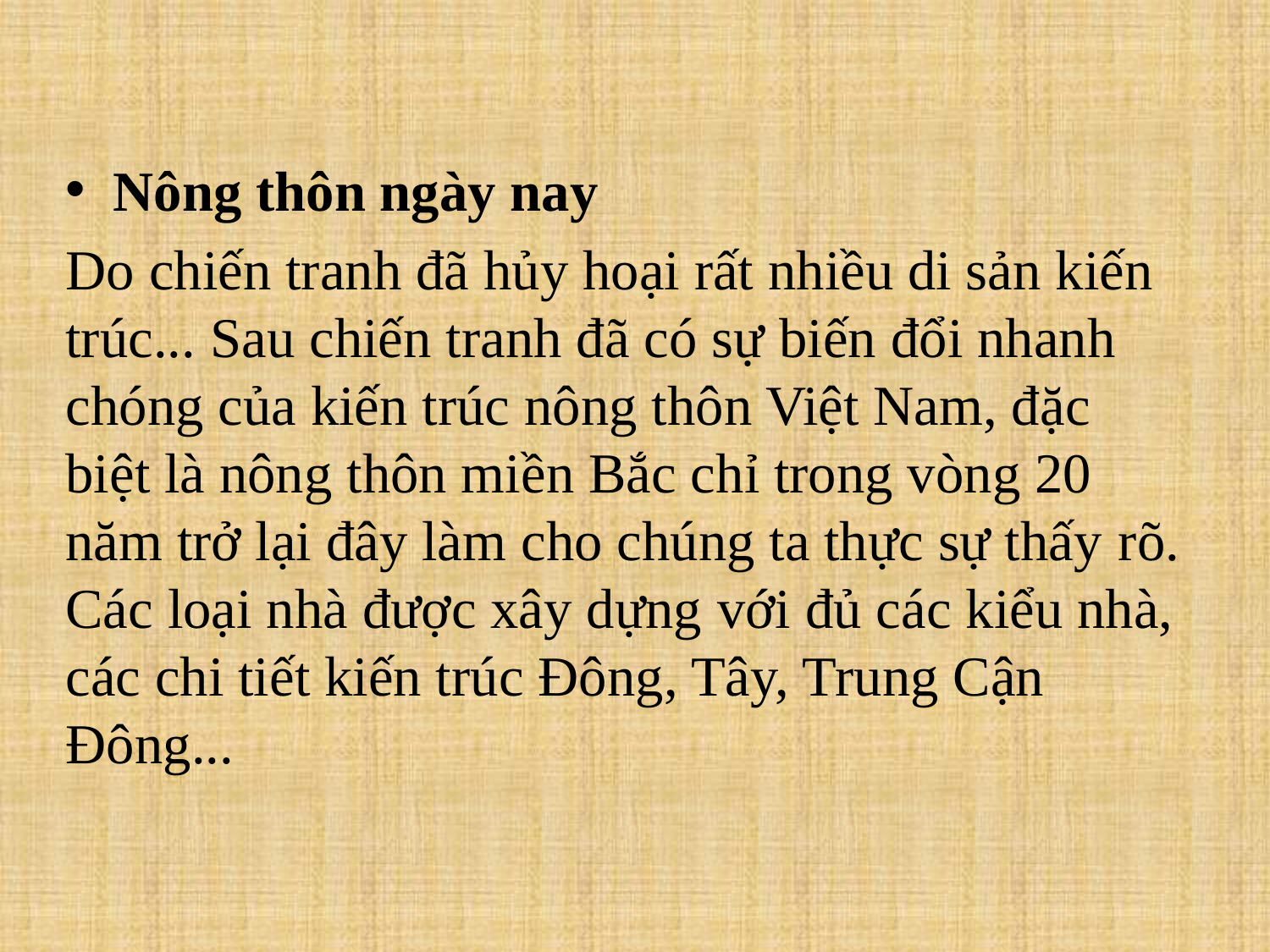

Nông thôn ngày nay
Do chiến tranh đã hủy hoại rất nhiều di sản kiến trúc... Sau chiến tranh đã có sự biến đổi nhanh chóng của kiến trúc nông thôn Việt Nam, đặc biệt là nông thôn miền Bắc chỉ trong vòng 20 năm trở lại đây làm cho chúng ta thực sự thấy rõ. Các loại nhà được xây dựng với đủ các kiểu nhà, các chi tiết kiến trúc Đông, Tây, Trung Cận Đông...